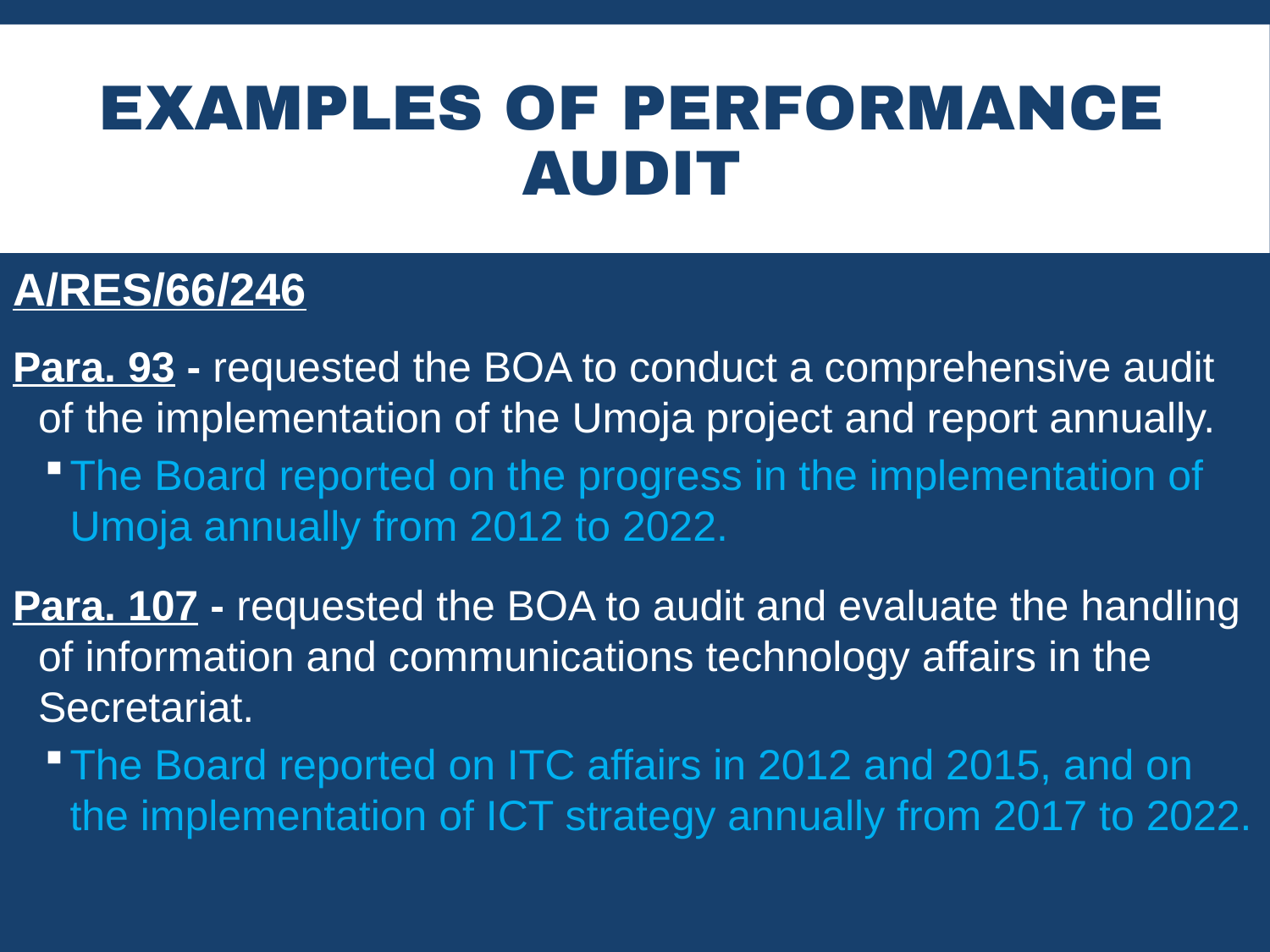

# Examples of performance audit
A/RES/66/246
Para. 93 - requested the BOA to conduct a comprehensive audit of the implementation of the Umoja project and report annually.
The Board reported on the progress in the implementation of Umoja annually from 2012 to 2022.
Para. 107 - requested the BOA to audit and evaluate the handling of information and communications technology affairs in the Secretariat.
The Board reported on ITC affairs in 2012 and 2015, and on the implementation of ICT strategy annually from 2017 to 2022.